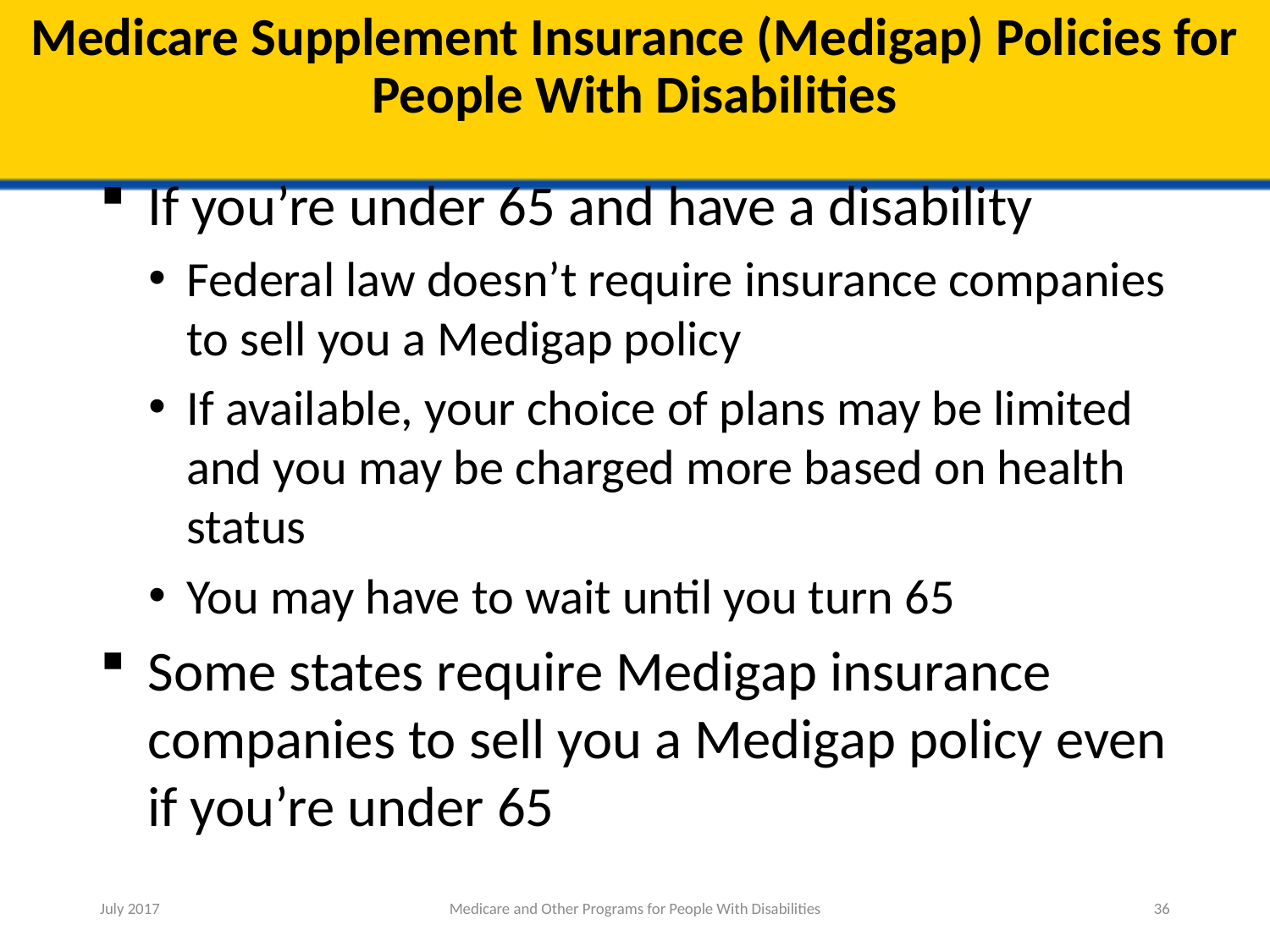

# Medicare Supplement Insurance (Medigap) Policies for People With Disabilities
If you’re under 65 and have a disability
Federal law doesn’t require insurance companies to sell you a Medigap policy
If available, your choice of plans may be limited and you may be charged more based on health status
You may have to wait until you turn 65
Some states require Medigap insurance companies to sell you a Medigap policy even if you’re under 65
July 2017
Medicare and Other Programs for People With Disabilities
36